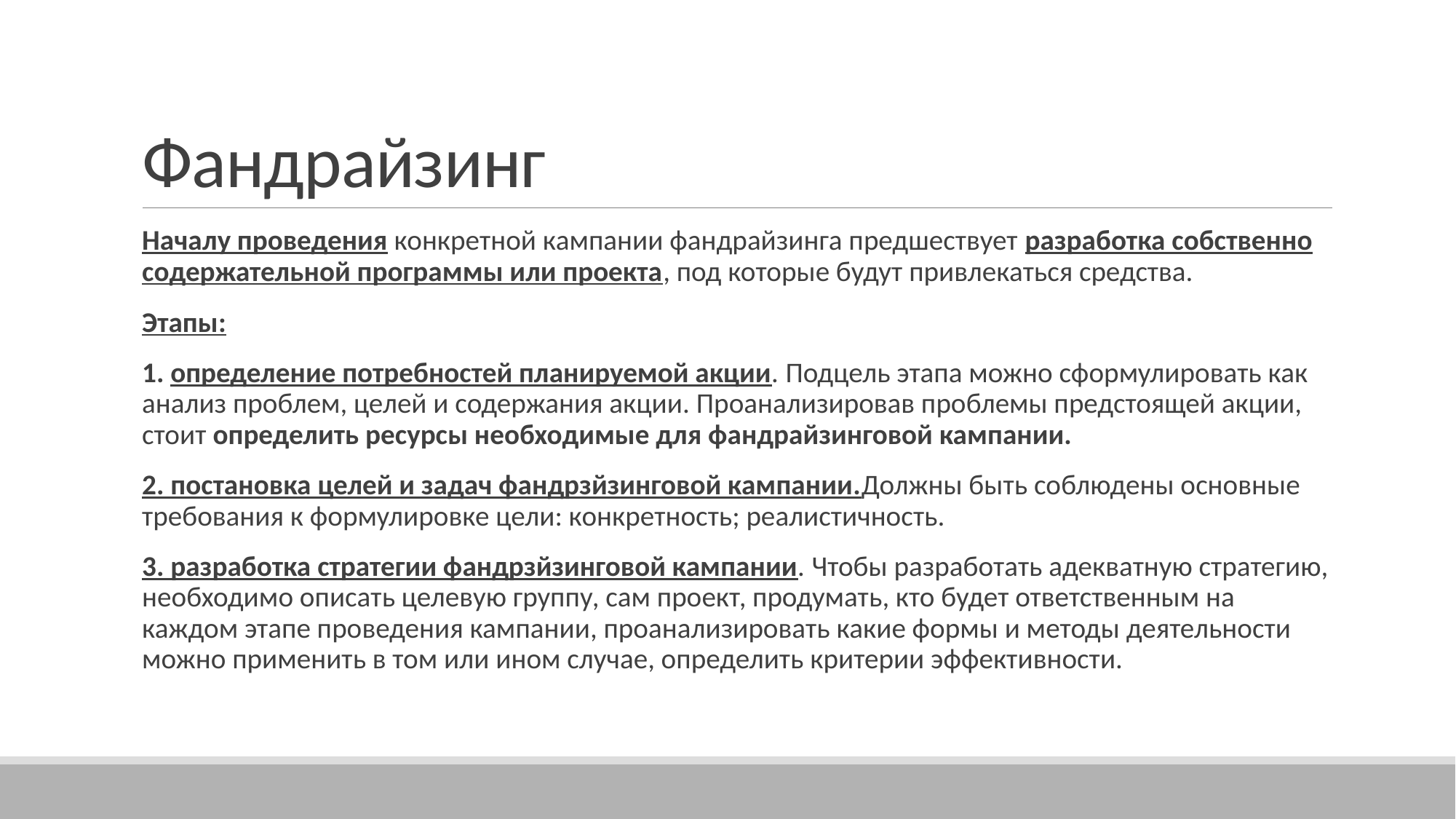

# Фандрайзинг
Началу проведения конкретной кампании фандрайзинга предшествует разработка собственно содержательной программы или проекта, под которые будут привлекаться средства.
Этапы:
1. определение потребностей планируемой акции. Подцель этапа можно сформулировать как анализ проблем, целей и содержания акции. Проанализировав проблемы предстоящей акции, стоит определить ресурсы необходимые для фандрайзинговой кампании.
2. постановка целей и задач фандрзйзинговой кампании.Должны быть соблюдены основные требования к формулировке цели: конкретность; реалистичность.
3. разработка стратегии фандрзйзинговой кампании. Чтобы разработать адекватную стратегию, необходимо описать целевую группу, сам проект, продумать, кто будет ответственным на каждом этапе проведения кампании, проанализировать какие формы и методы деятельности можно применить в том или ином случае, определить критерии эффективности.